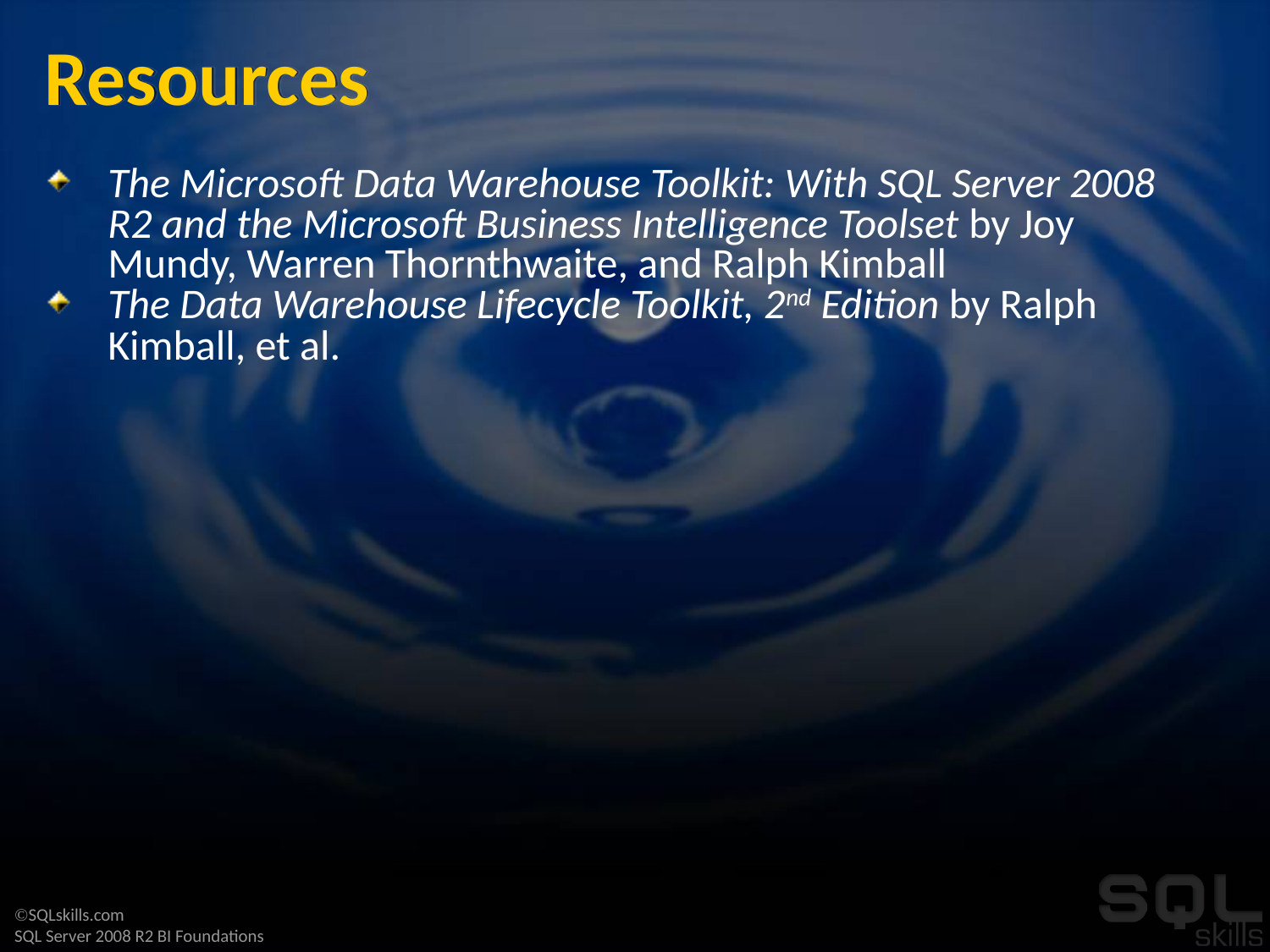

# Resources
The Microsoft Data Warehouse Toolkit: With SQL Server 2008 R2 and the Microsoft Business Intelligence Toolset by Joy Mundy, Warren Thornthwaite, and Ralph Kimball
The Data Warehouse Lifecycle Toolkit, 2nd Edition by Ralph Kimball, et al.